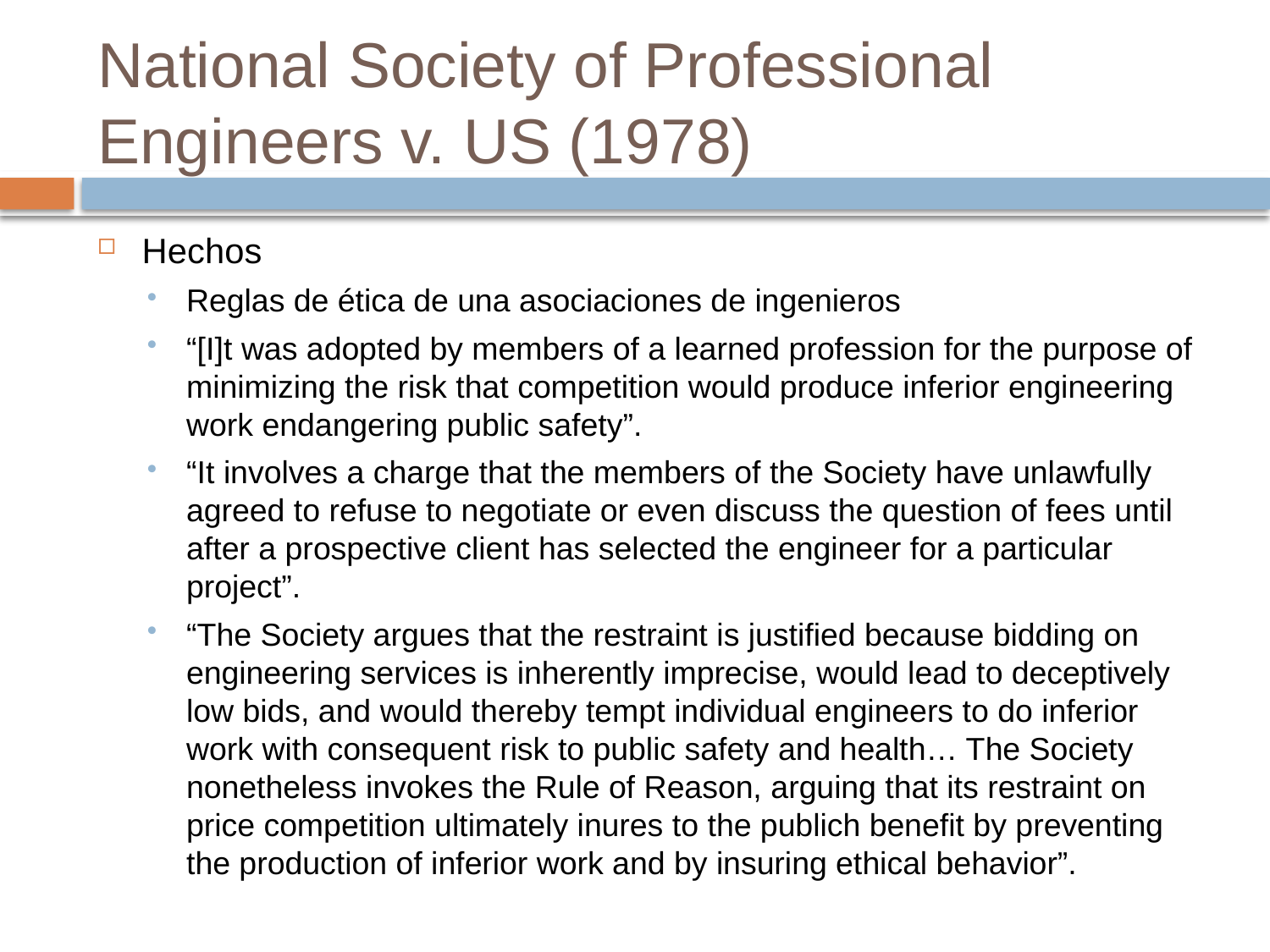

# National Society of Professional Engineers v. US (1978)
Hechos
Reglas de ética de una asociaciones de ingenieros
“[I]t was adopted by members of a learned profession for the purpose of minimizing the risk that competition would produce inferior engineering work endangering public safety”.
“It involves a charge that the members of the Society have unlawfully agreed to refuse to negotiate or even discuss the question of fees until after a prospective client has selected the engineer for a particular project”.
“The Society argues that the restraint is justified because bidding on engineering services is inherently imprecise, would lead to deceptively low bids, and would thereby tempt individual engineers to do inferior work with consequent risk to public safety and health… The Society nonetheless invokes the Rule of Reason, arguing that its restraint on price competition ultimately inures to the publich benefit by preventing the production of inferior work and by insuring ethical behavior”.